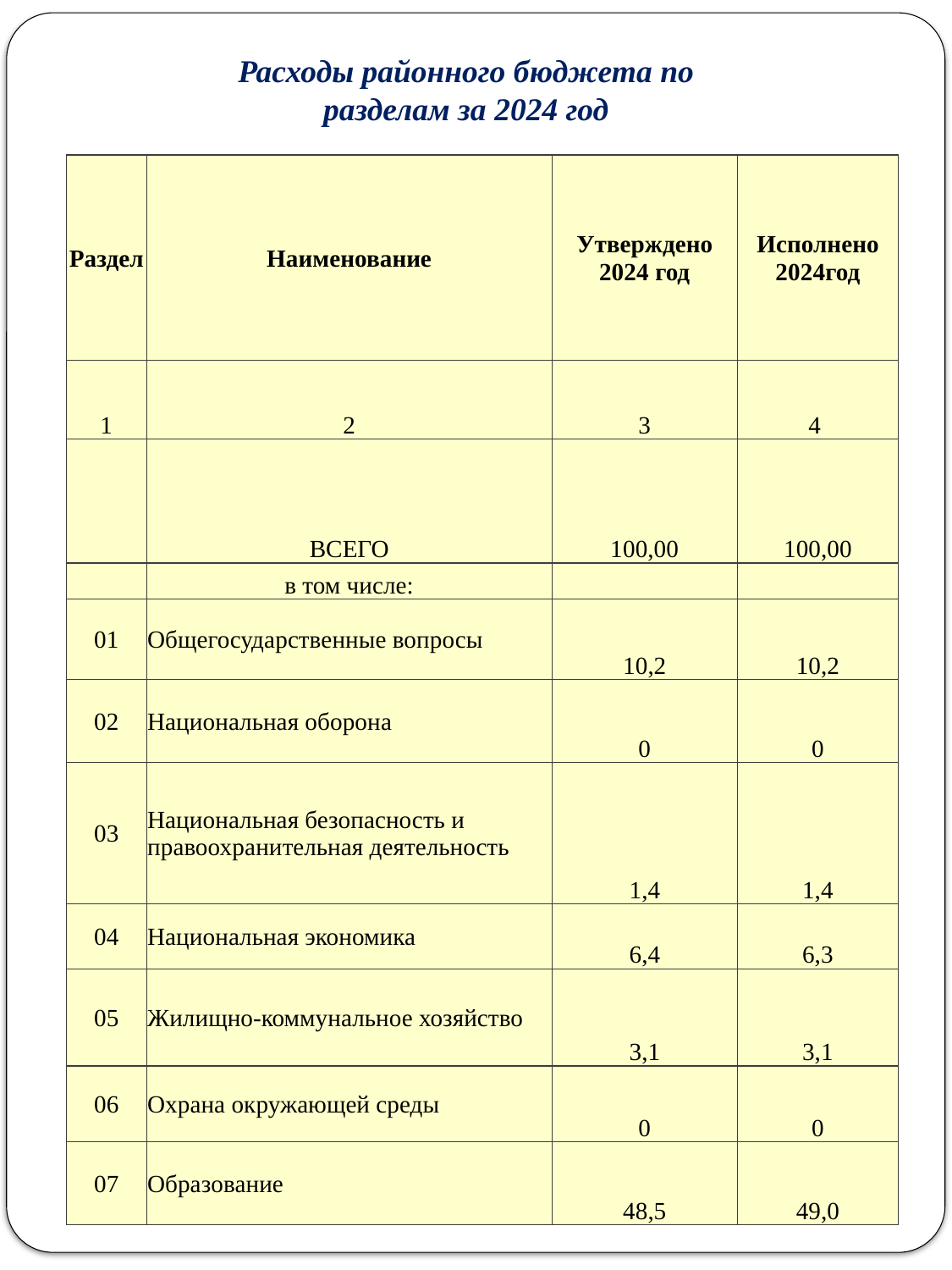

Расходы районного бюджета по
 разделам за 2024 год
| Раздел | Наименование | Утверждено 2024 год | Исполнено 2024год |
| --- | --- | --- | --- |
| 1 | 2 | 3 | 4 |
|  | ВСЕГО | 100,00 | 100,00 |
|  | в том числе: |  |  |
| 01 | Общегосударственные вопросы | 10,2 | 10,2 |
| 02 | Национальная оборона | 0 | 0 |
| 03 | Национальная безопасность и правоохранительная деятельность | 1,4 | 1,4 |
| 04 | Национальная экономика | 6,4 | 6,3 |
| 05 | Жилищно-коммунальное хозяйство | 3,1 | 3,1 |
| 06 | Охрана окружающей среды | 0 | 0 |
| 07 | Образование | 48,5 | 49,0 |